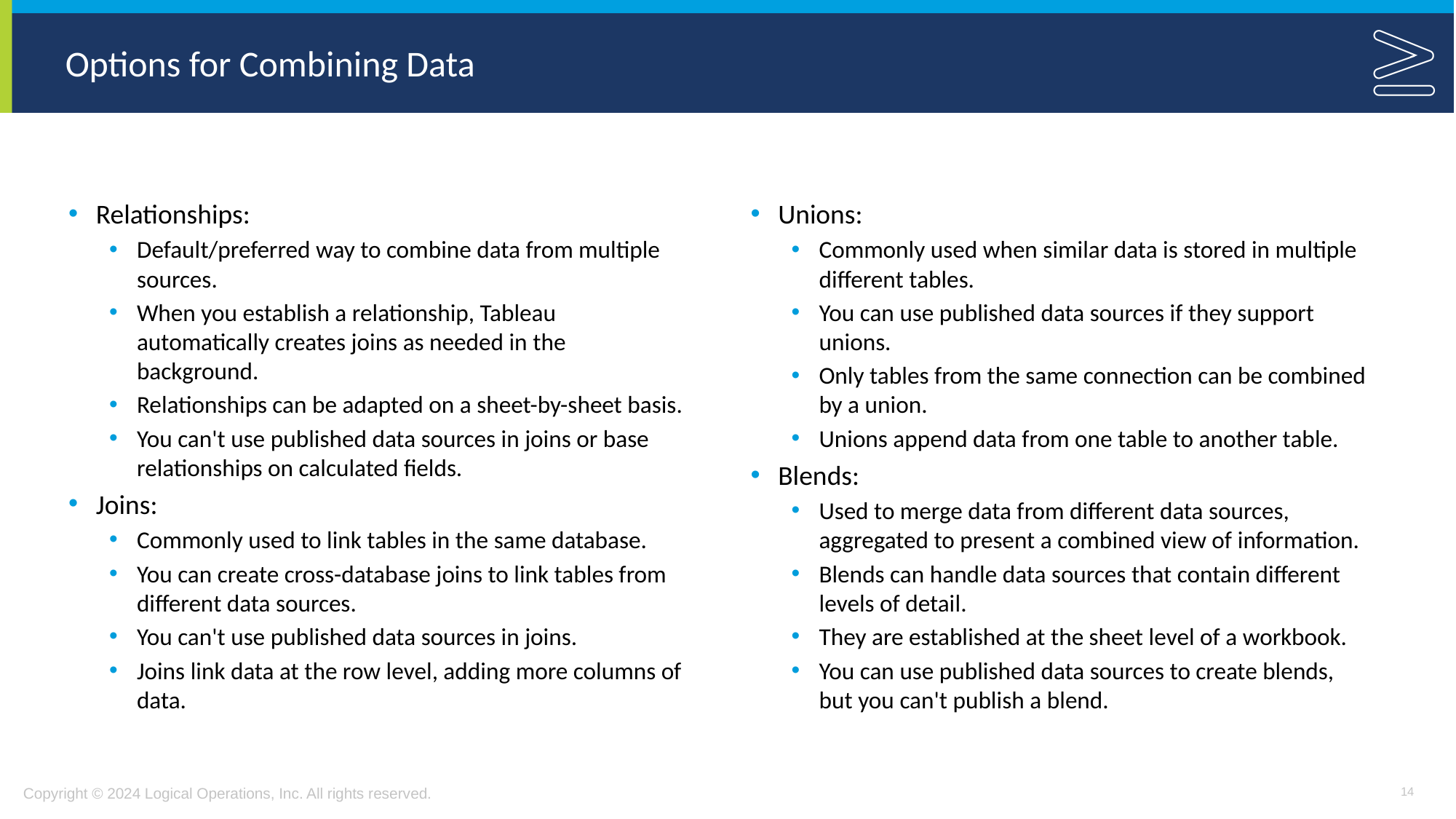

# Options for Combining Data
Relationships:
Default/preferred way to combine data from multiple sources.
When you establish a relationship, Tableau automatically creates joins as needed in the background.
Relationships can be adapted on a sheet-by-sheet basis.
You can't use published data sources in joins or base relationships on calculated fields.
Joins:
Commonly used to link tables in the same database.
You can create cross-database joins to link tables from different data sources.
You can't use published data sources in joins.
Joins link data at the row level, adding more columns of data.
Unions:
Commonly used when similar data is stored in multiple different tables.
You can use published data sources if they support unions.
Only tables from the same connection can be combined by a union.
Unions append data from one table to another table.
Blends:
Used to merge data from different data sources, aggregated to present a combined view of information.
Blends can handle data sources that contain different levels of detail.
They are established at the sheet level of a workbook.
You can use published data sources to create blends, but you can't publish a blend.
14